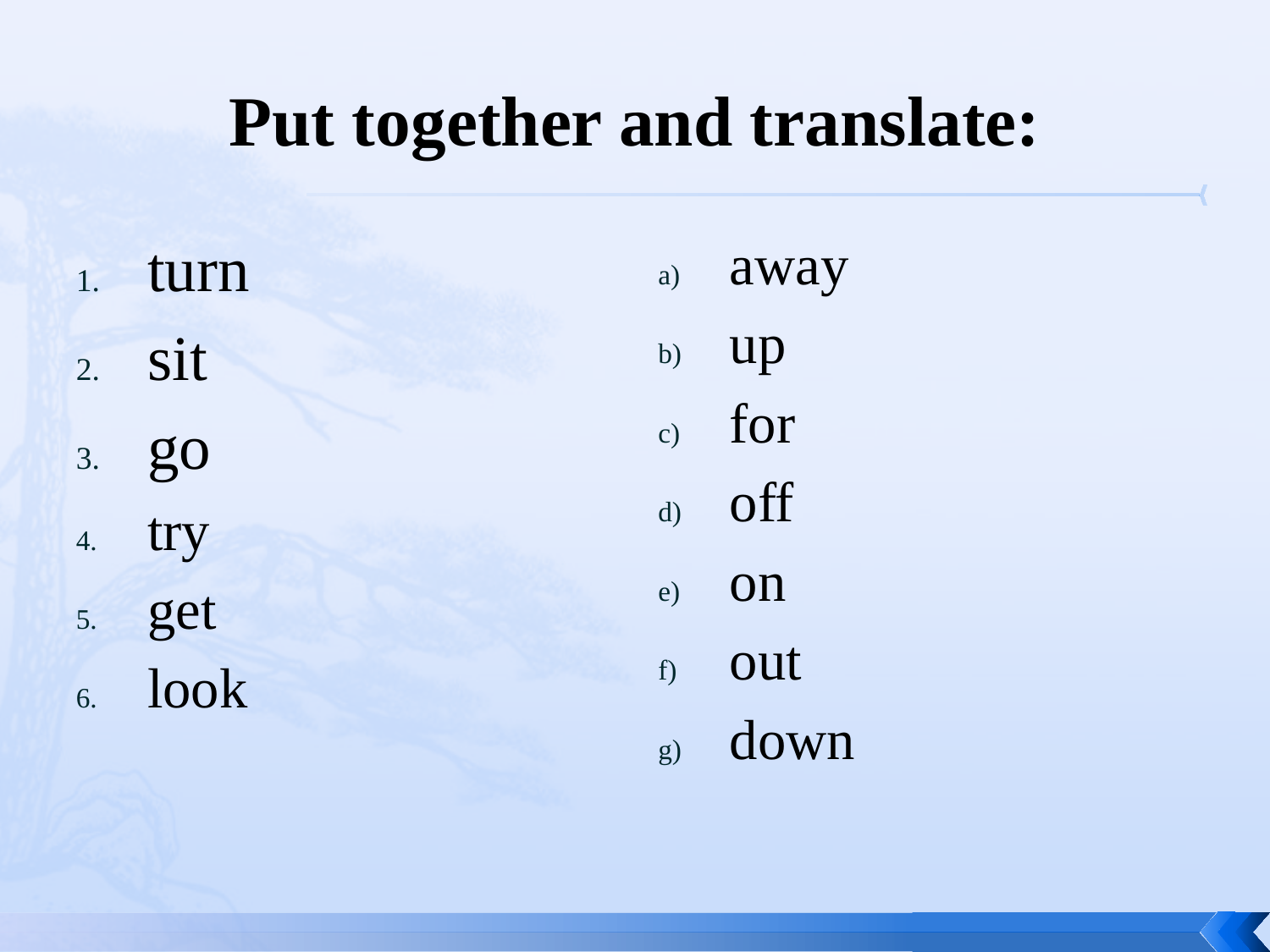

# Put together and translate:
turn
sit
go
try
get
look
away
up
for
off
on
out
down